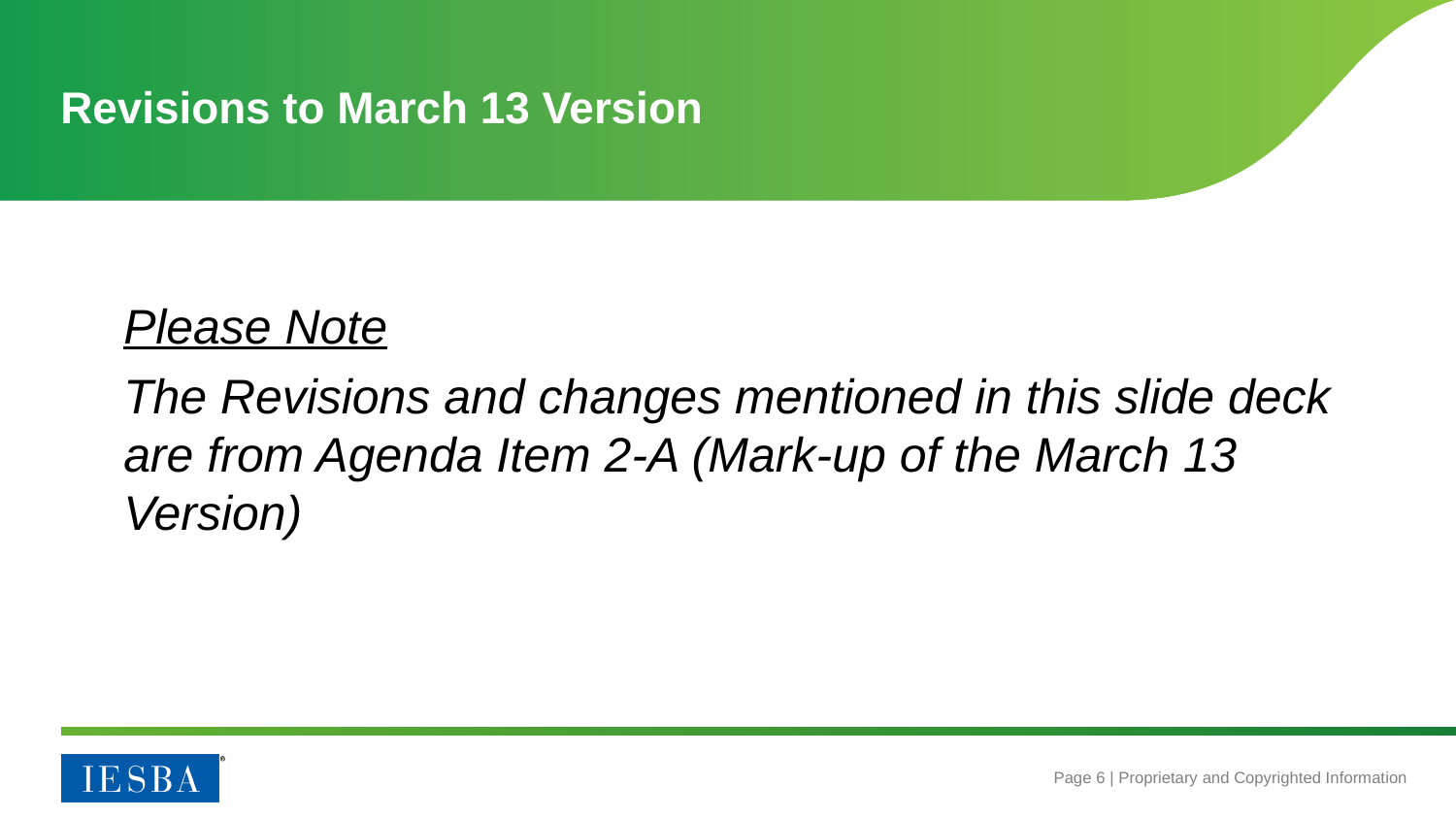

# Revisions to March 13 Version
Please Note
The Revisions and changes mentioned in this slide deck are from Agenda Item 2-A (Mark-up of the March 13 Version)